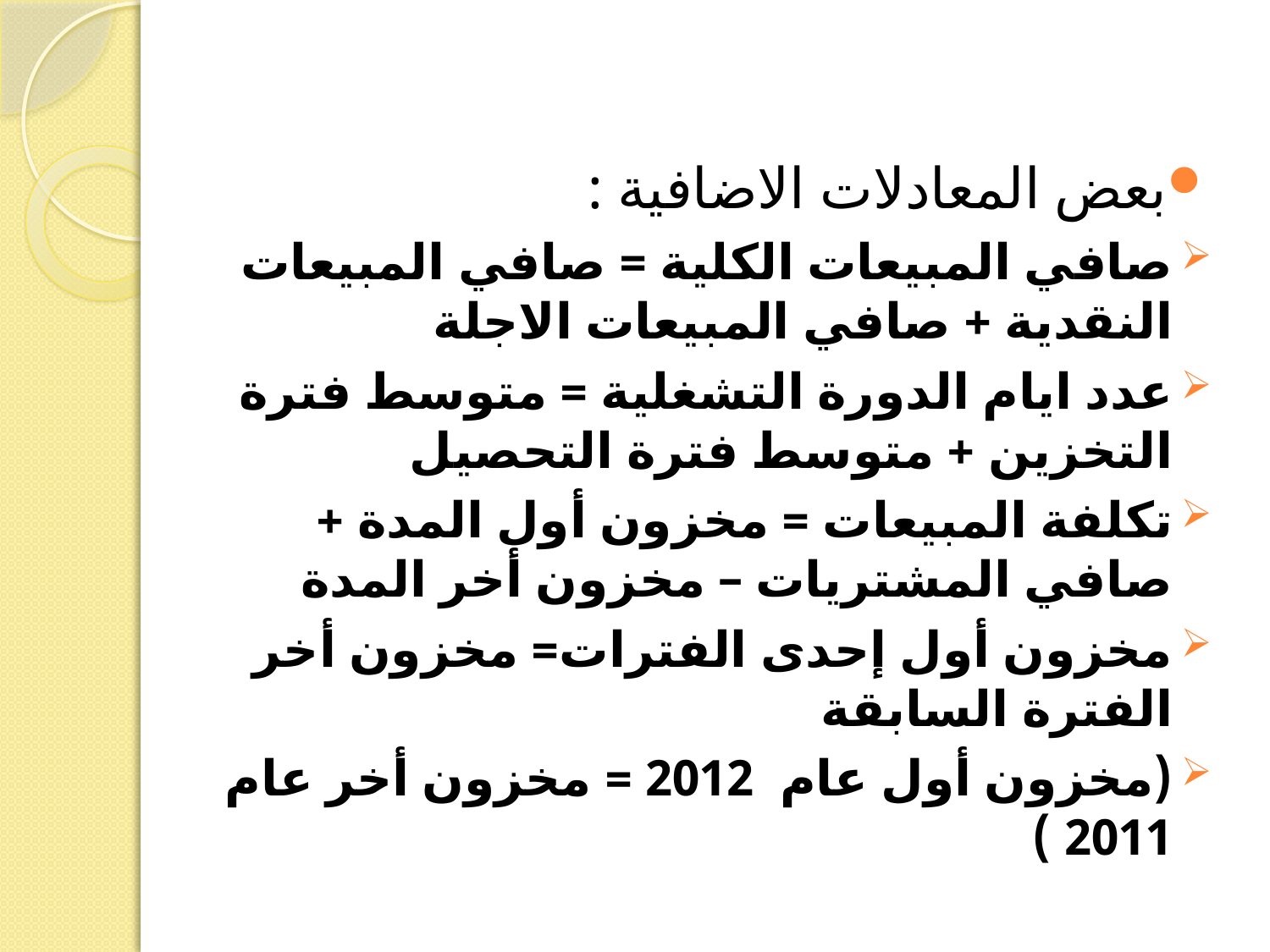

بعض المعادلات الاضافية :
صافي المبيعات الكلية = صافي المبيعات النقدية + صافي المبيعات الاجلة
عدد ايام الدورة التشغلية = متوسط فترة التخزين + متوسط فترة التحصيل
تكلفة المبيعات = مخزون أول المدة + صافي المشتريات – مخزون أخر المدة
مخزون أول إحدى الفترات= مخزون أخر الفترة السابقة
(مخزون أول عام  2012 = مخزون أخر عام 2011 )